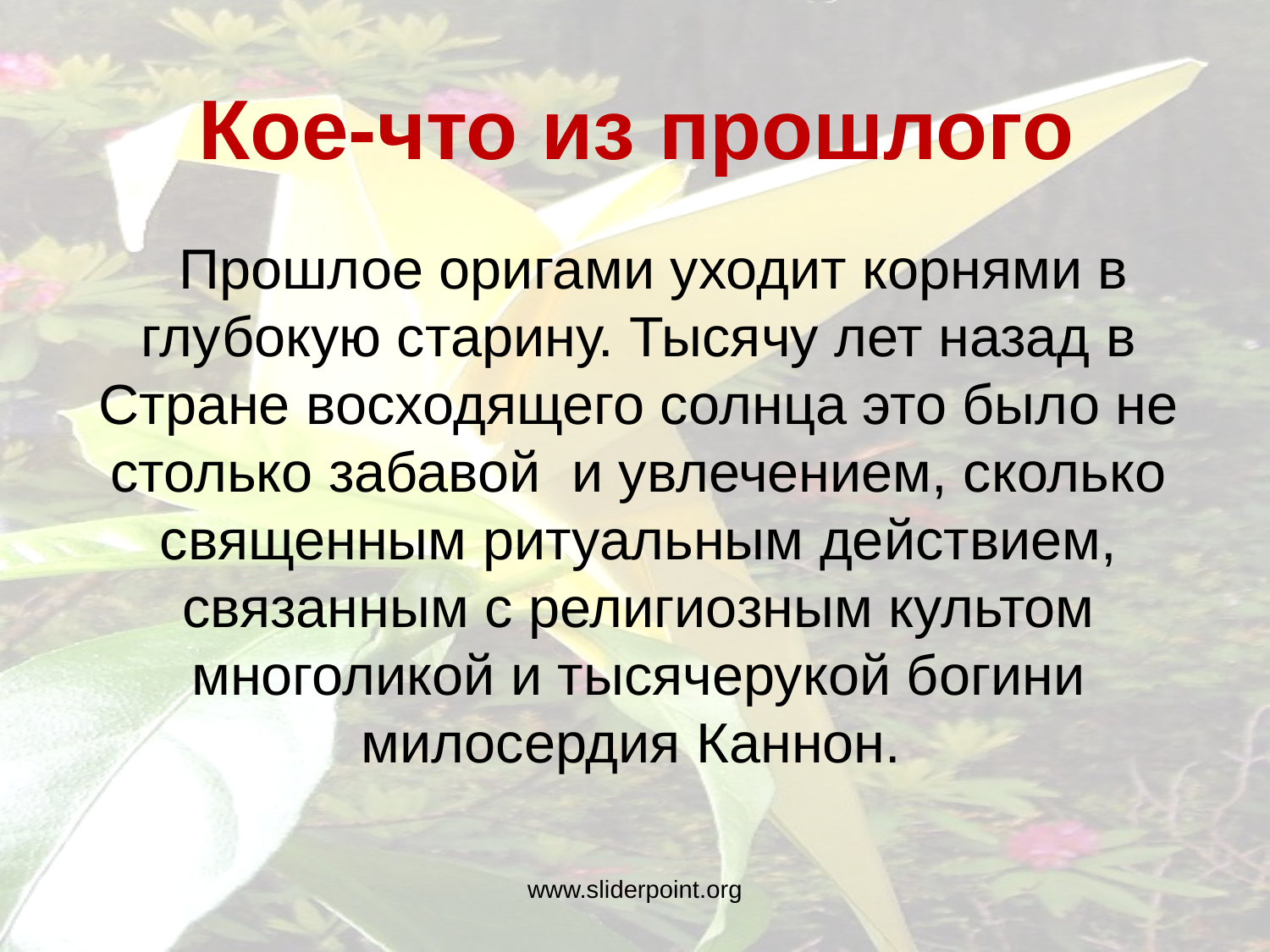

# Кое-что из прошлого
     Прошлое оригами уходит корнями в глубокую старину. Тысячу лет назад в Стране восходящего солнца это было не столько забавой  и увлечением, сколько священным ритуальным действием, связанным с религиозным культом многоликой и тысячерукой богини милосердия Каннон.
www.sliderpoint.org